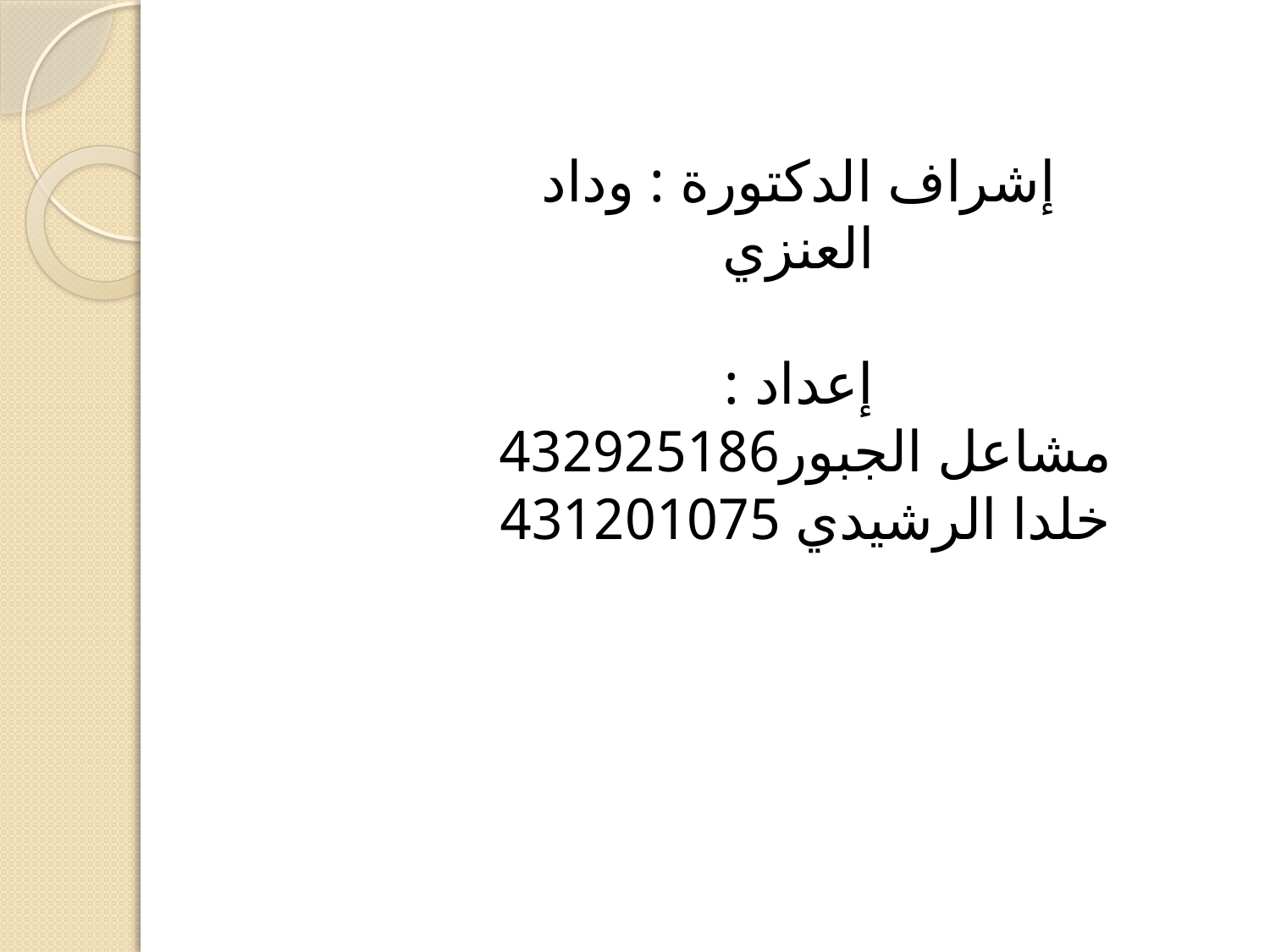

إشراف الدكتورة : وداد العنزي

إعداد :
مشاعل الجبور432925186
خلدا الرشيدي 431201075